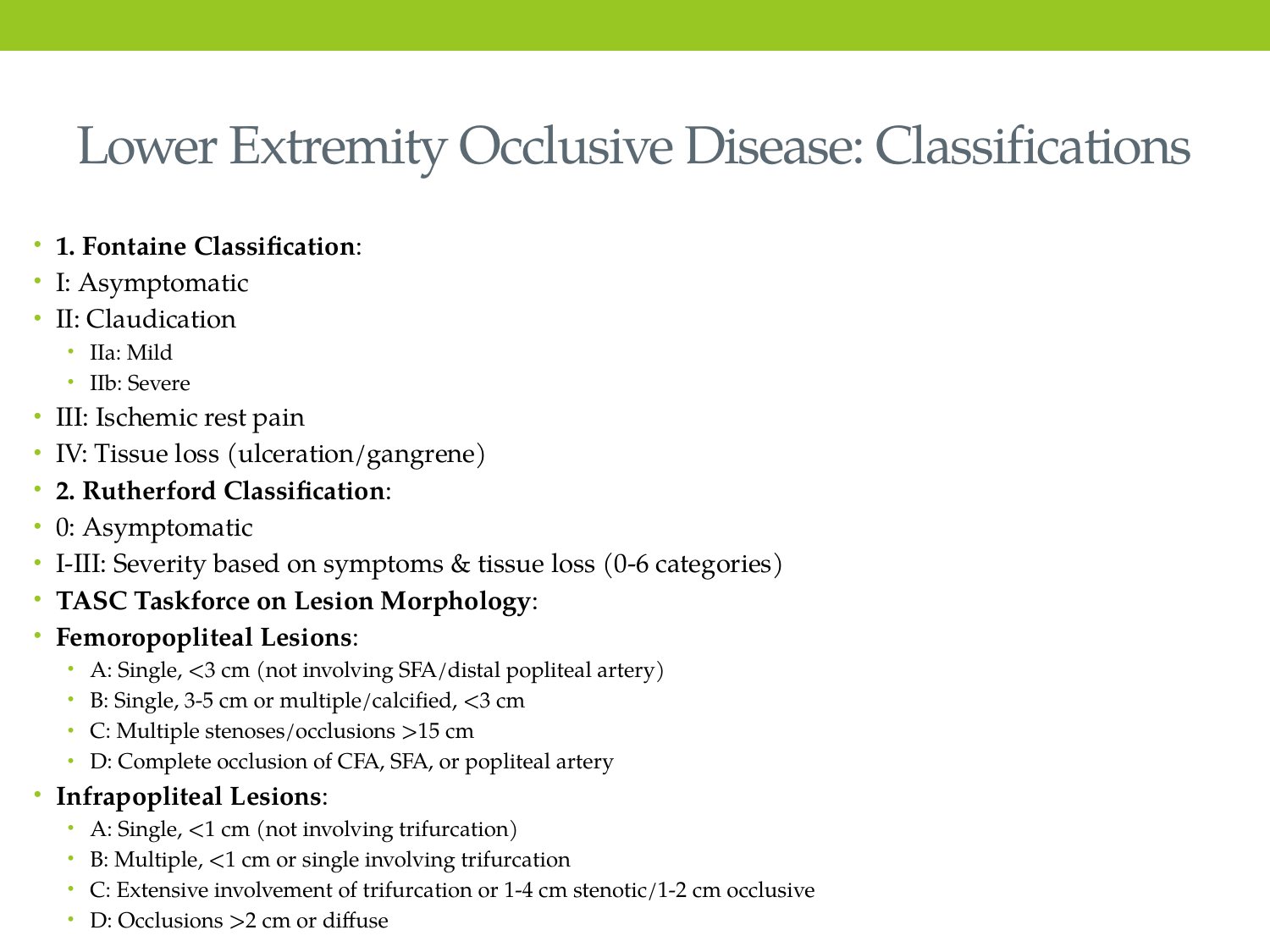

# Lower Extremity Occlusive Disease: Classifications
1. Fontaine Classification:
I: Asymptomatic
II: Claudication
IIa: Mild
IIb: Severe
III: Ischemic rest pain
IV: Tissue loss (ulceration/gangrene)
2. Rutherford Classification:
0: Asymptomatic
I-III: Severity based on symptoms & tissue loss (0-6 categories)
TASC Taskforce on Lesion Morphology:
Femoropopliteal Lesions:
A: Single, <3 cm (not involving SFA/distal popliteal artery)
B: Single, 3-5 cm or multiple/calcified, <3 cm
C: Multiple stenoses/occlusions >15 cm
D: Complete occlusion of CFA, SFA, or popliteal artery
Infrapopliteal Lesions:
A: Single, <1 cm (not involving trifurcation)
B: Multiple, <1 cm or single involving trifurcation
C: Extensive involvement of trifurcation or 1-4 cm stenotic/1-2 cm occlusive
D: Occlusions >2 cm or diffuse